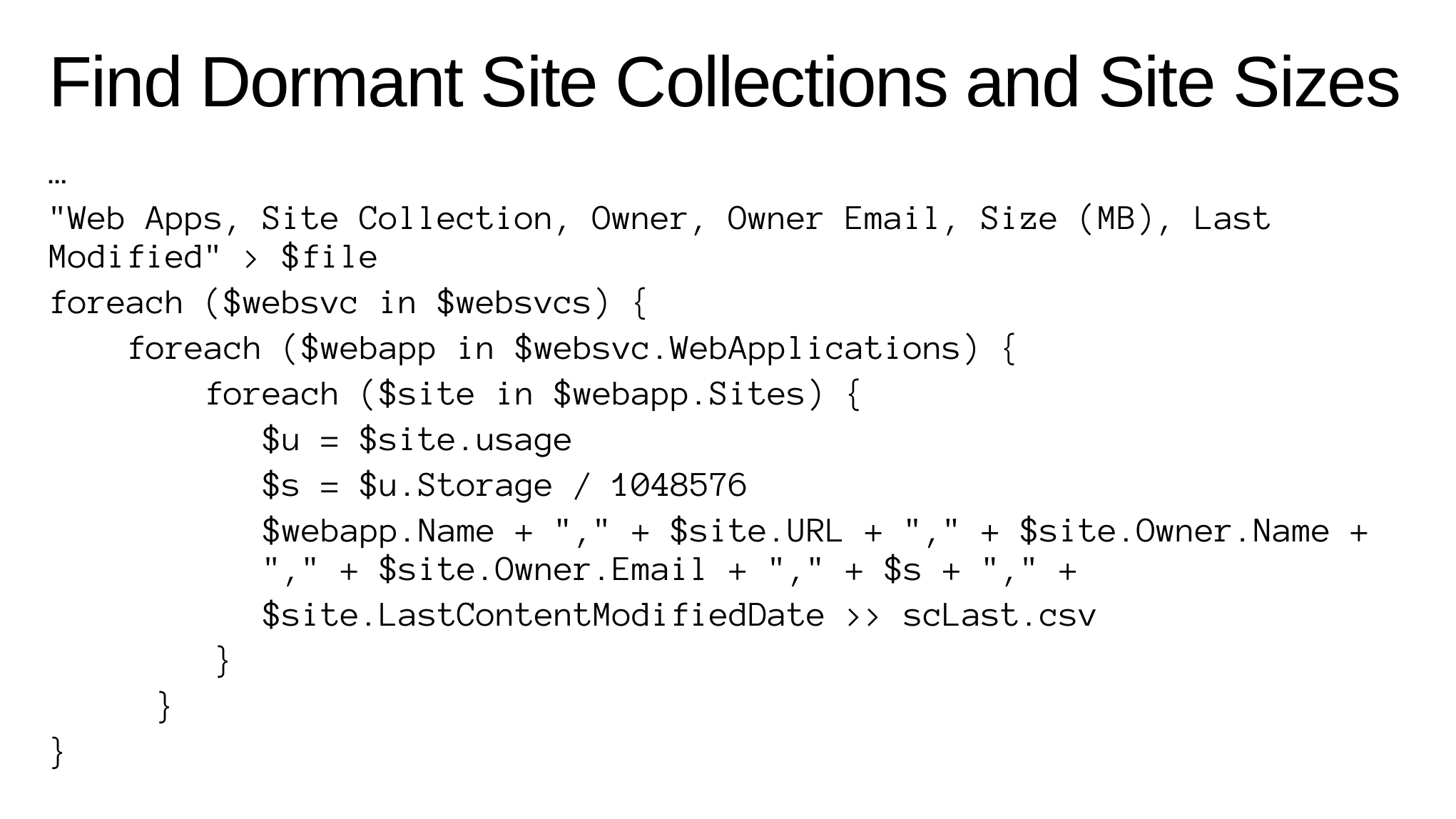

# Find Dormant Site Collections and Site Sizes
…
"Web Apps, Site Collection, Owner, Owner Email, Size (MB), Last Modified" > $file
foreach ($websvc in $websvcs) {
    foreach ($webapp in $websvc.WebApplications) {
        foreach ($site in $webapp.Sites) {
           $u = $site.usage
           $s = $u.Storage / 1048576
		$webapp.Name + "," + $site.URL + "," + $site.Owner.Name + 		"," + $site.Owner.Email + "," + $s + "," +
		$site.LastContentModifiedDate >> scLast.csv
	   }
	}
}